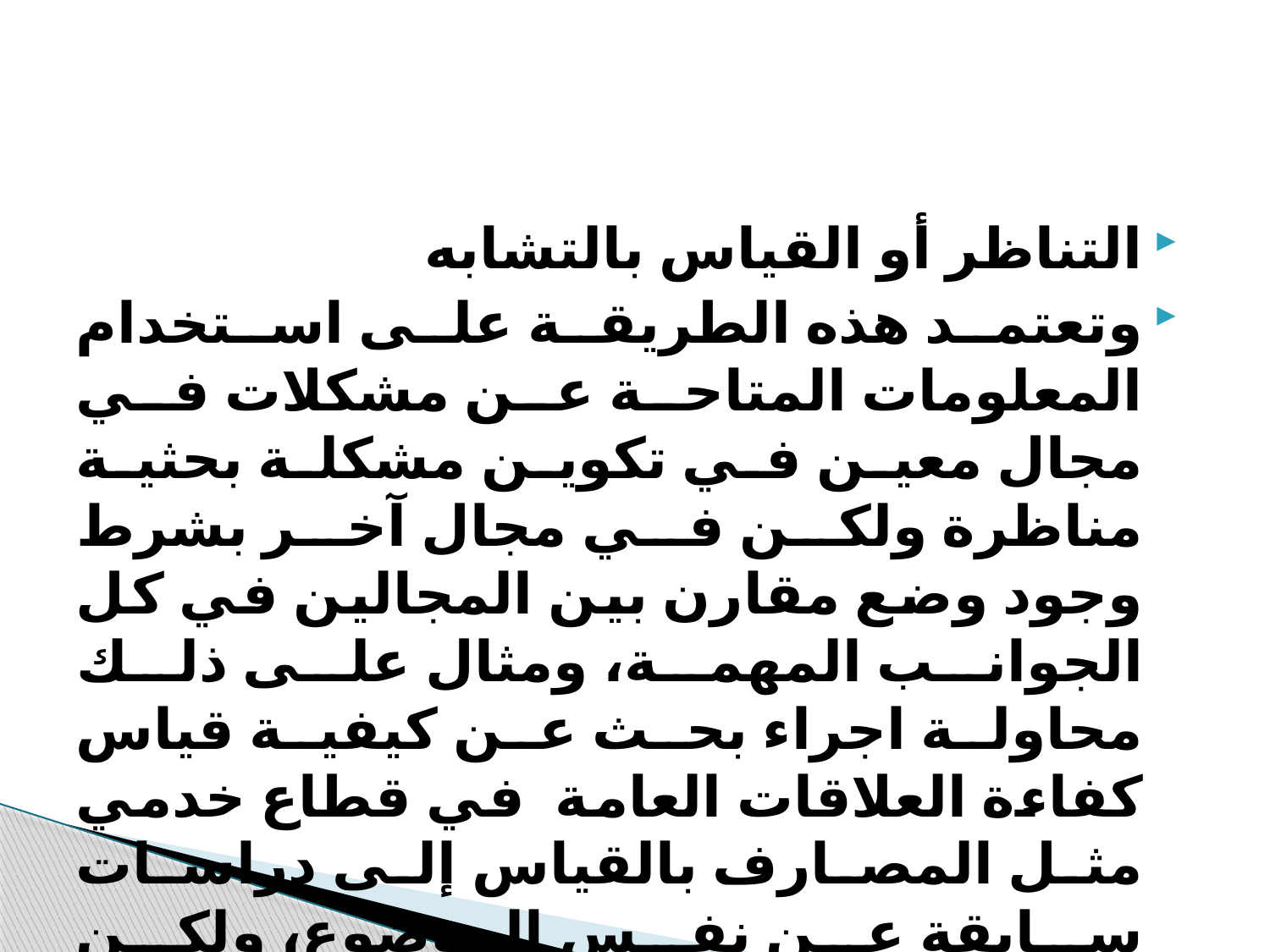

#
التناظر أو القياس بالتشابه
وتعتمد هذه الطريقة على استخدام المعلومات المتاحة عن مشكلات في مجال معين في تكوين مشكلة بحثية مناظرة ولكن في مجال آخر بشرط وجود وضع مقارن بين المجالين في كل الجوانب المهمة، ومثال على ذلك محاولة اجراء بحث عن كيفية قياس كفاءة العلاقات العامة  في قطاع خدمي مثل المصارف بالقياس إلى دراسات سابقة عن نفس الموضوع، ولكن بالتطبيق في قطاع خدمي آخر مثل السياحة – الجامعات.